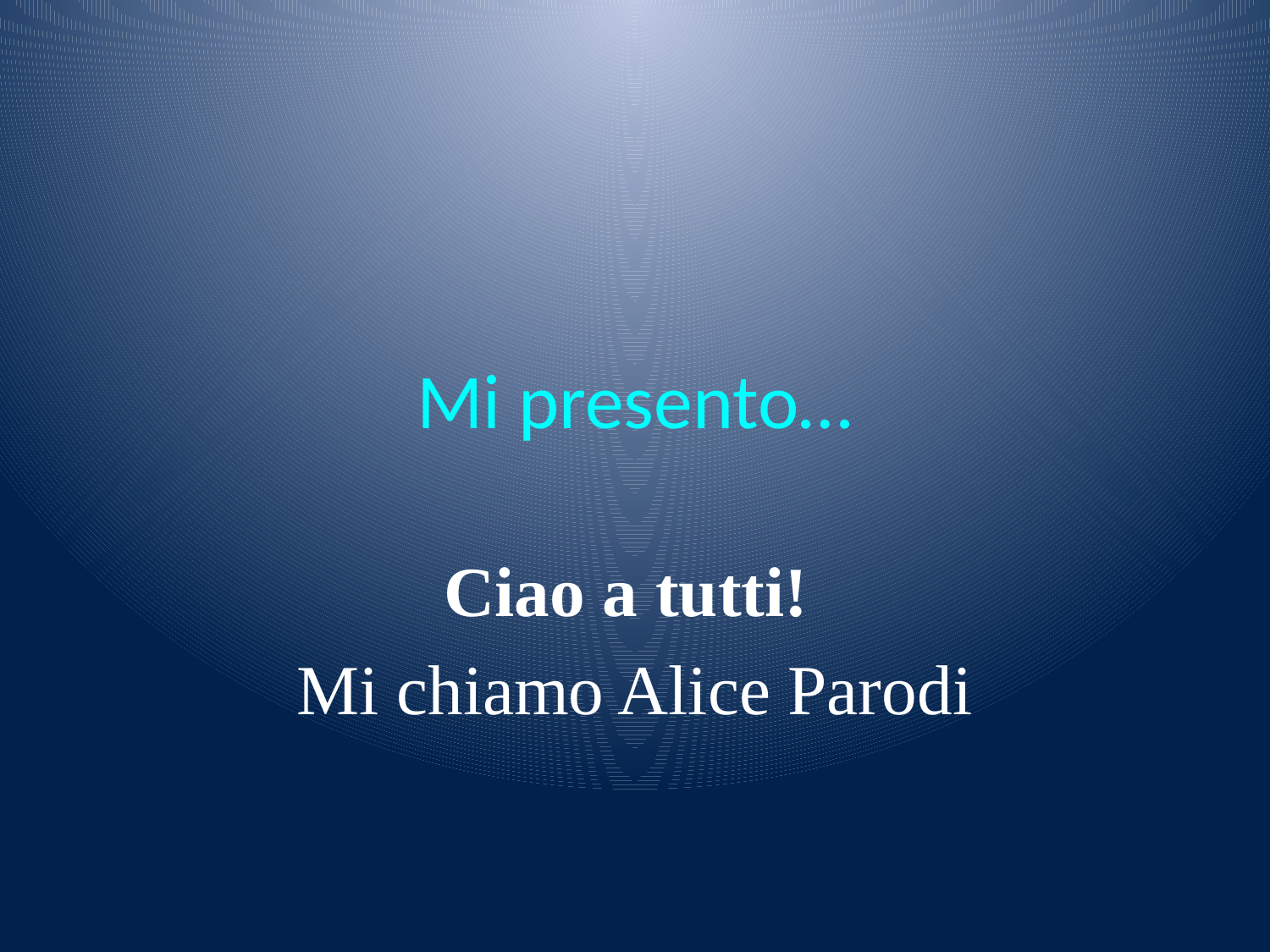

# Mi presento…
Ciao a tutti!
Mi chiamo Alice Parodi